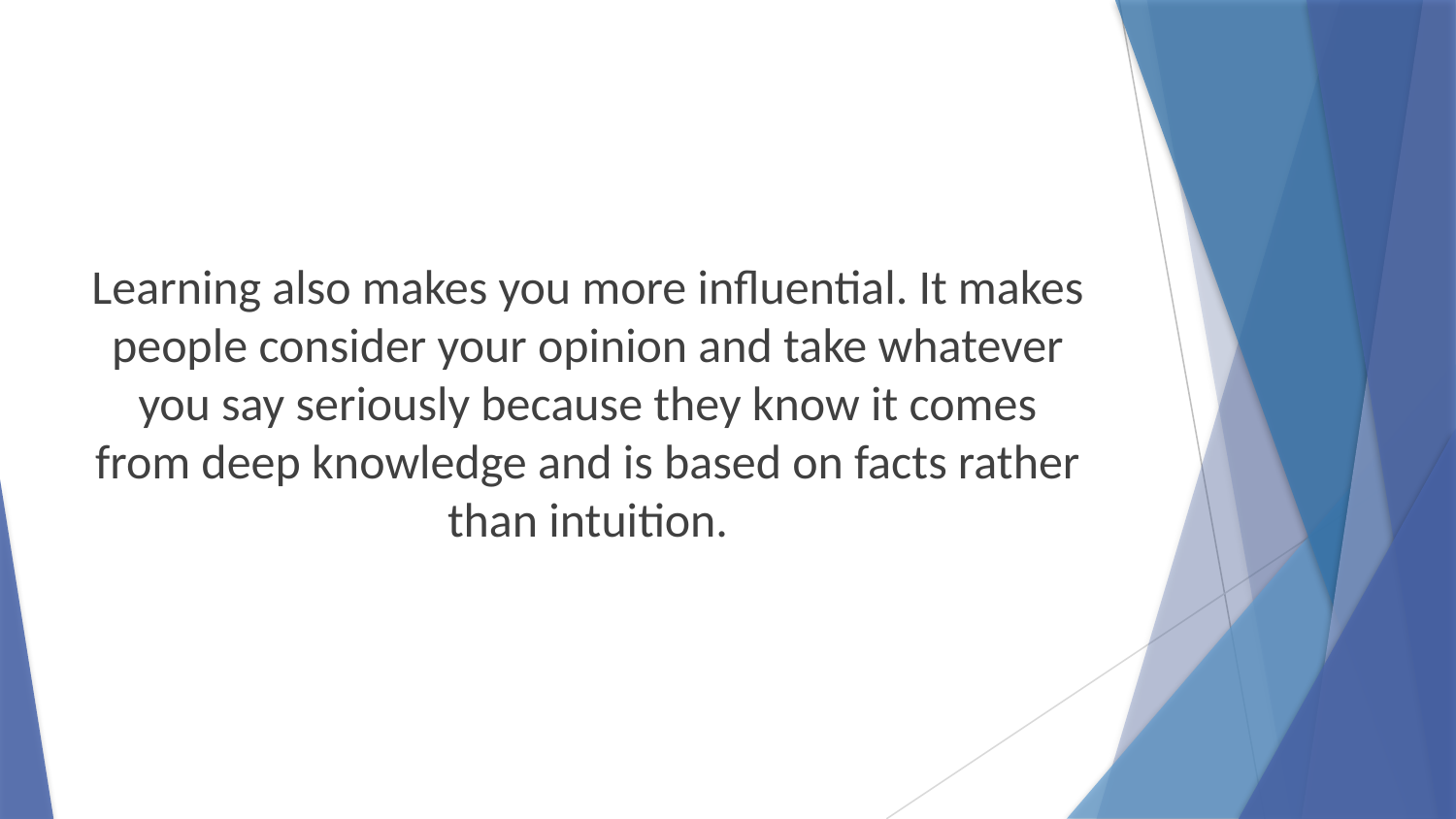

Learning also makes you more influential. It makes people consider your opinion and take whatever you say seriously because they know it comes from deep knowledge and is based on facts rather than intuition.